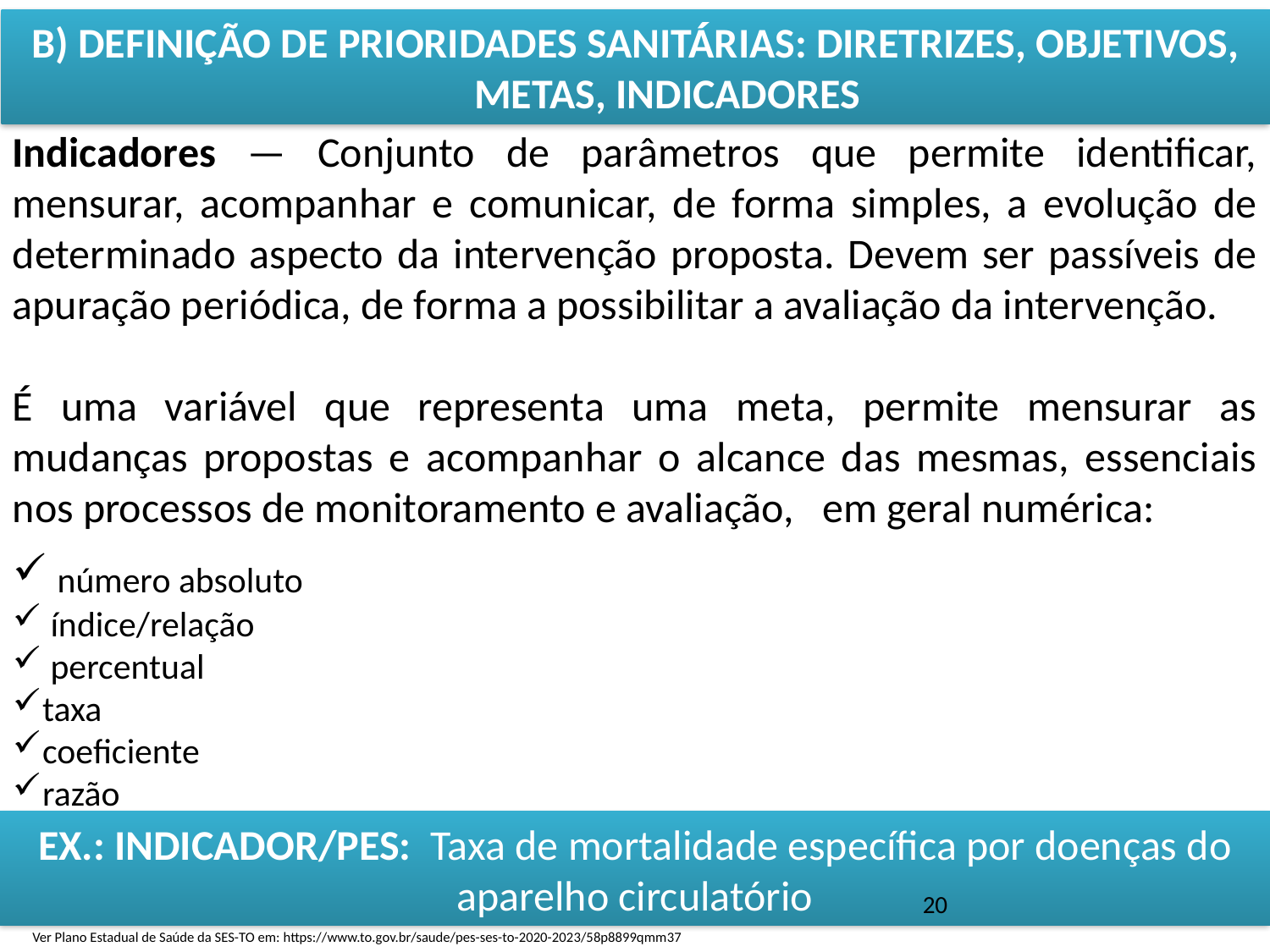

B) DEFINIÇÃO DE PRIORIDADES SANITÁRIAS: DIRETRIZES, OBJETIVOS, METAS, INDICADORES
Indicadores — Conjunto de parâmetros que permite identificar, mensurar, acompanhar e comunicar, de forma simples, a evolução de determinado aspecto da intervenção proposta. Devem ser passíveis de apuração periódica, de forma a possibilitar a avaliação da intervenção.

É uma variável que representa uma meta, permite mensurar as mudanças propostas e acompanhar o alcance das mesmas, essenciais nos processos de monitoramento e avaliação,   em geral numérica:

 número absoluto
 índice/relação
 percentual
taxa
coeficiente
razão
EX.: INDICADOR/PES:  Taxa de mortalidade específica por doenças do aparelho circulatório
20
Ver Plano Estadual de Saúde da SES-TO em: https://www.to.gov.br/saude/pes-ses-to-2020-2023/58p8899qmm37